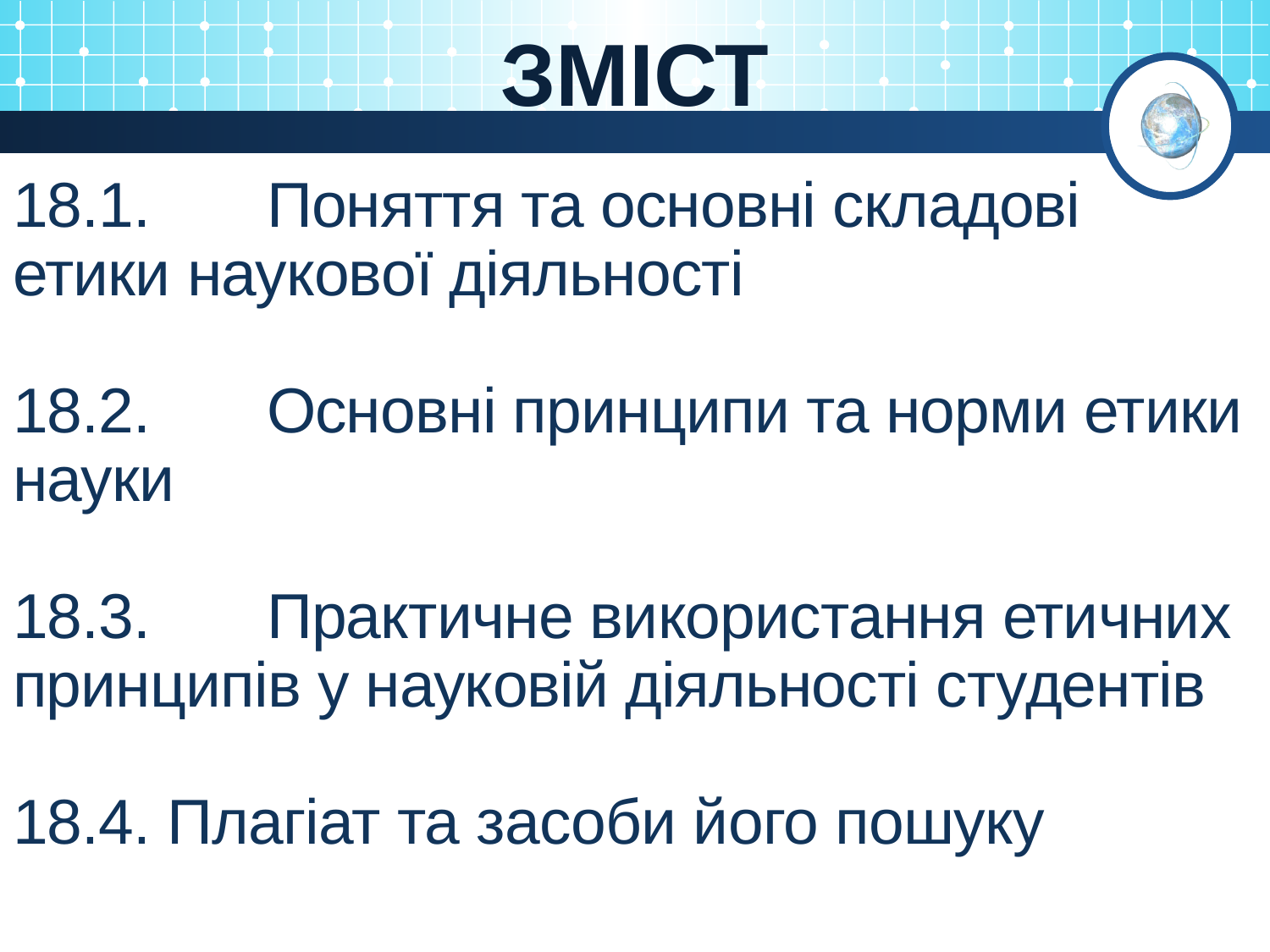

# ЗМІСТ
18.1.	Поняття та основні складові етики наукової діяльності

18.2.	Основні принципи та норми етики науки

18.3.	Практичне використання етичних принципів у науковій діяльності студентів

18.4. Плагіат та засоби його пошуку